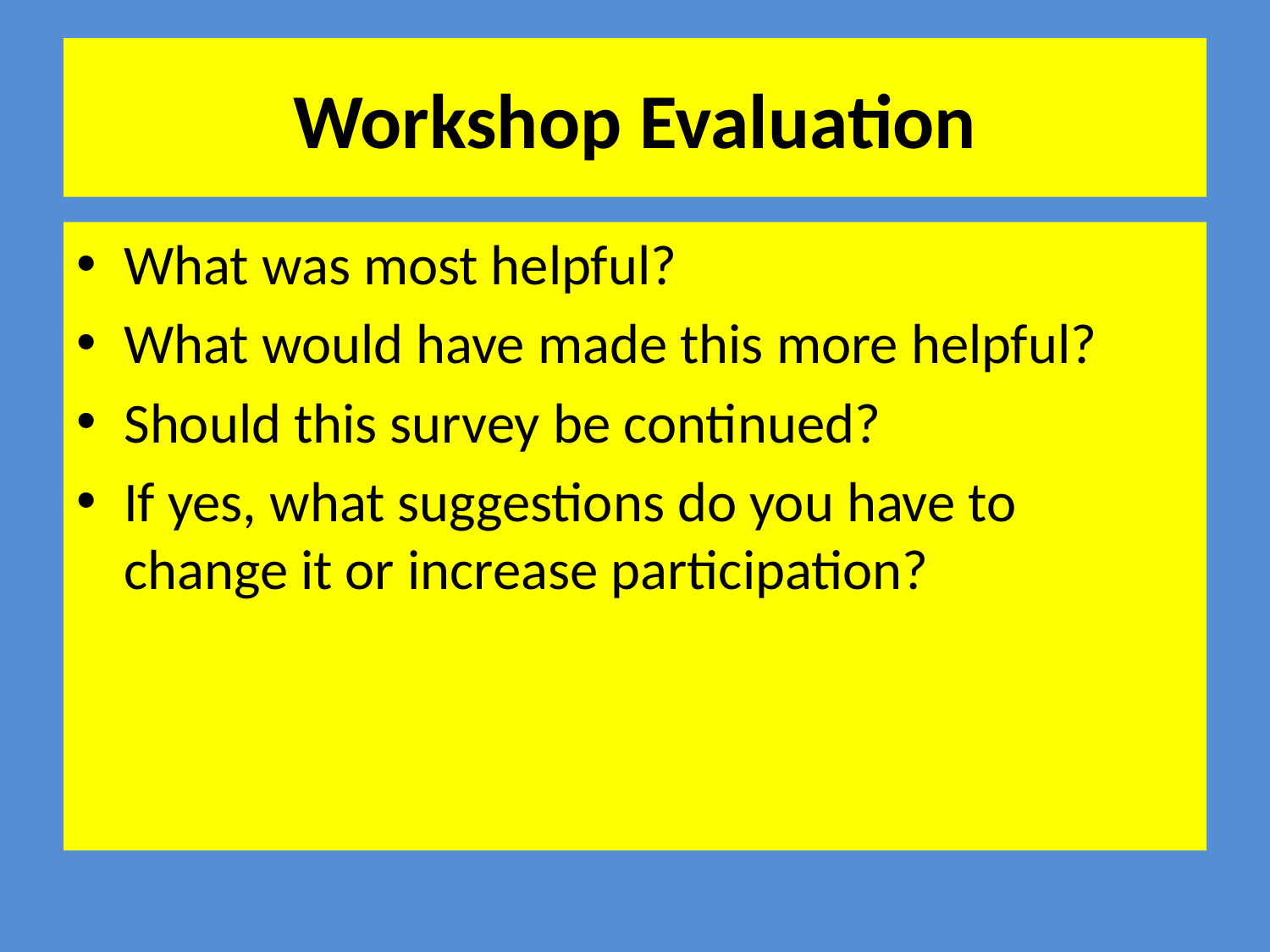

# Workshop Evaluation
What was most helpful?
What would have made this more helpful?
Should this survey be continued?
If yes, what suggestions do you have to change it or increase participation?